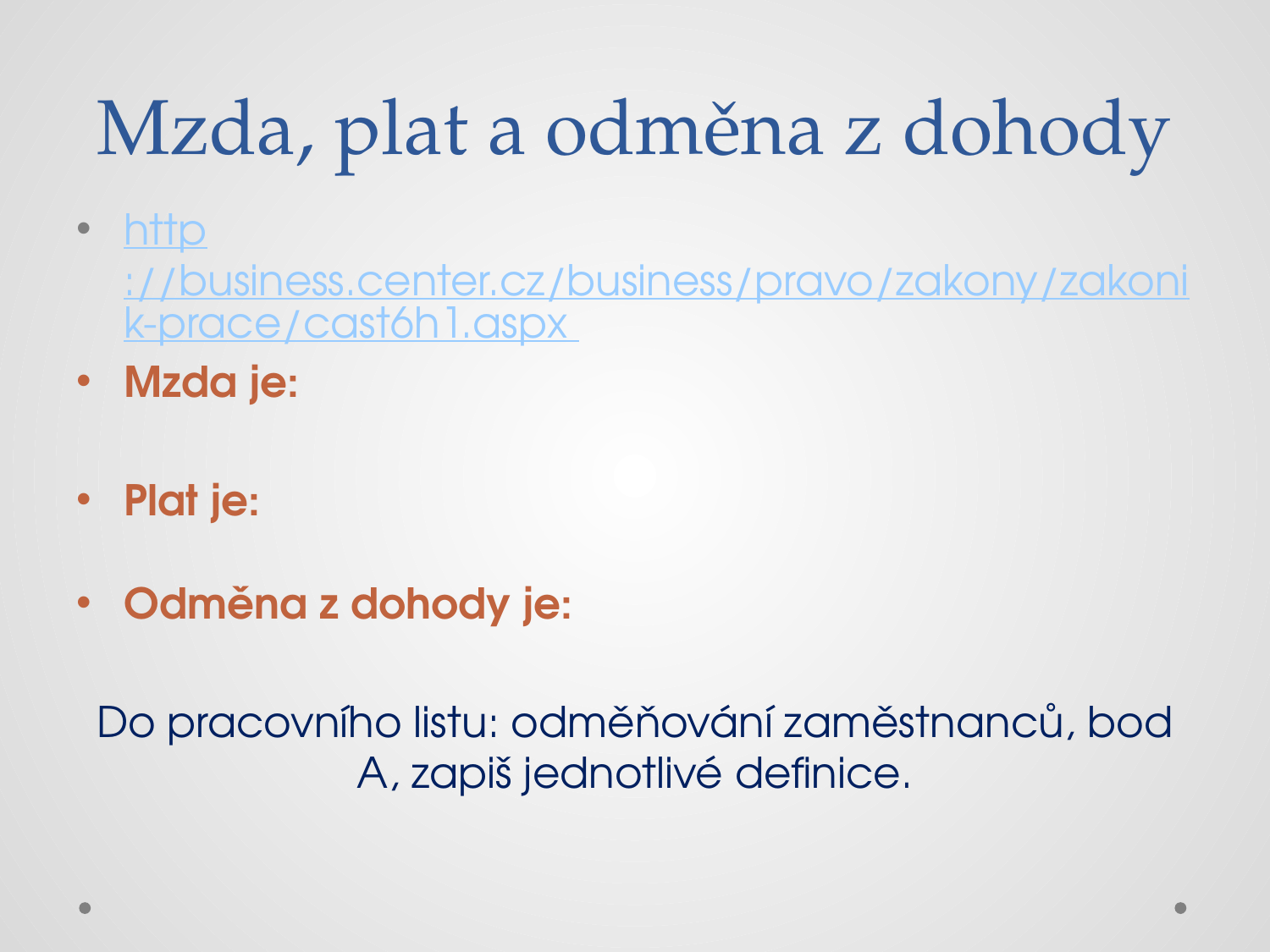

# Mzda, plat a odměna z dohody
http://business.center.cz/business/pravo/zakony/zakonik-prace/cast6h1.aspx
Mzda je:

Plat je:

Odměna z dohody je:

Do pracovního listu: odměňování zaměstnanců, bod A, zapiš jednotlivé definice.